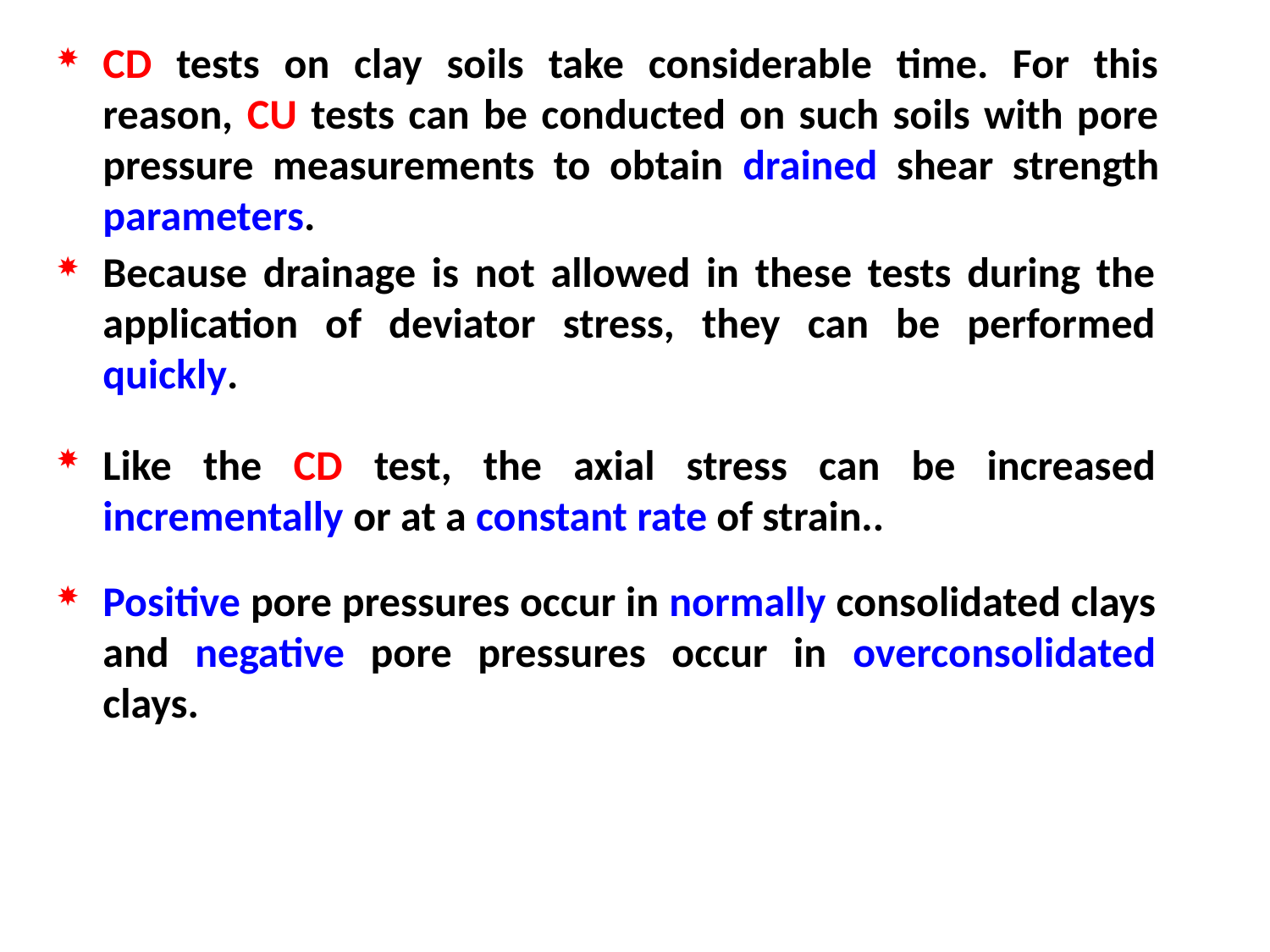

CD tests on clay soils take considerable time. For this reason, CU tests can be conducted on such soils with pore pressure measurements to obtain drained shear strength parameters.
Because drainage is not allowed in these tests during the application of deviator stress, they can be performed quickly.
Like the CD test, the axial stress can be increased incrementally or at a constant rate of strain..
Positive pore pressures occur in normally consolidated clays and negative pore pressures occur in overconsolidated clays.